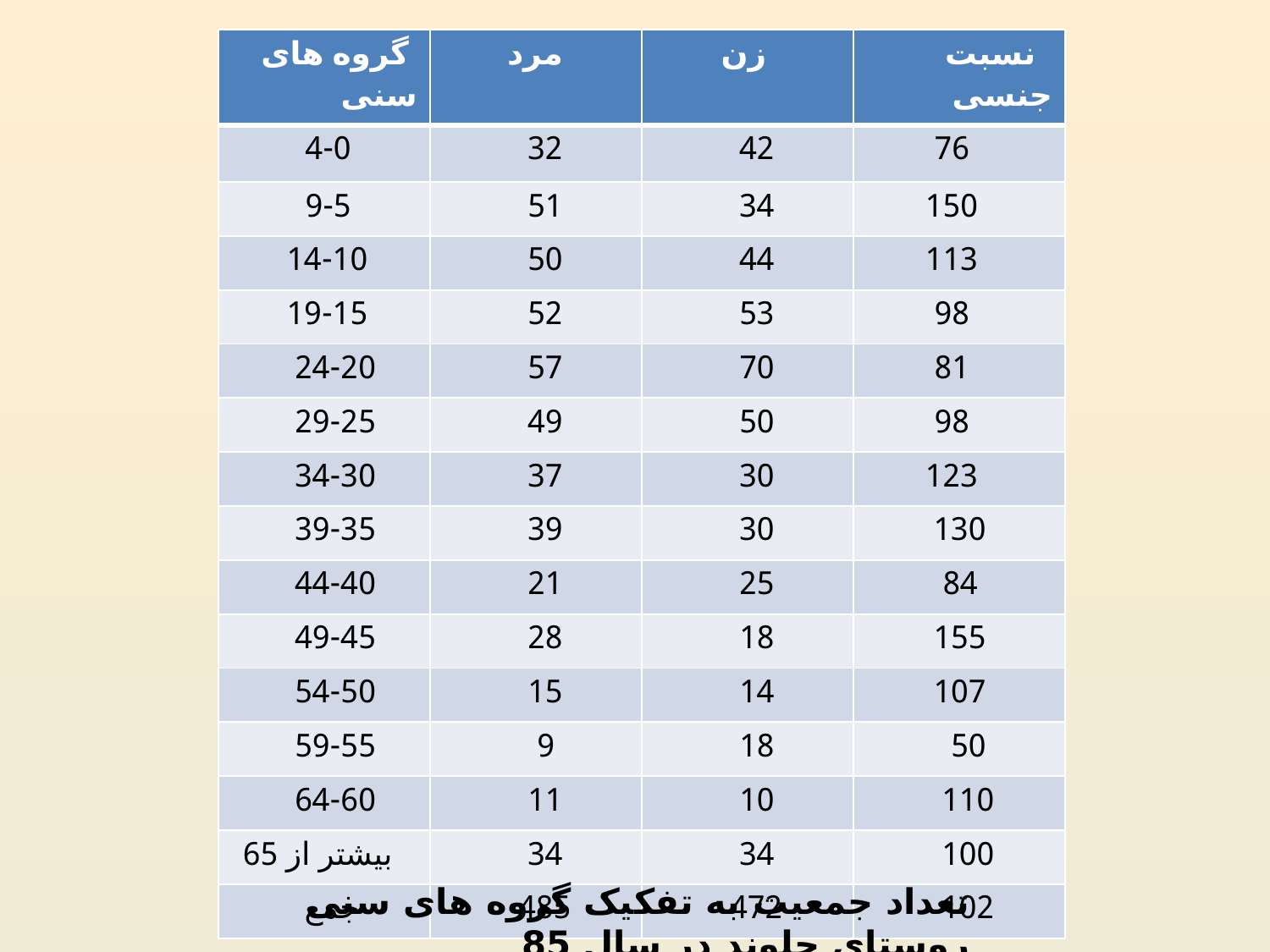

| گروه های سنی | مرد | زن | نسبت جنسی |
| --- | --- | --- | --- |
| 4-0 | 32 | 42 | 76 |
| 9-5 | 51 | 34 | 150 |
| 14-10 | 50 | 44 | 113 |
| 19-15 | 52 | 53 | 98 |
| 24-20 | 57 | 70 | 81 |
| 29-25 | 49 | 50 | 98 |
| 34-30 | 37 | 30 | 123 |
| 39-35 | 39 | 30 | 130 |
| 44-40 | 21 | 25 | 84 |
| 49-45 | 28 | 18 | 155 |
| 54-50 | 15 | 14 | 107 |
| 59-55 | 9 | 18 | 50 |
| 64-60 | 11 | 10 | 110 |
| بیشتر از 65 | 34 | 34 | 100 |
| جمع | 485 | 472 | 102 |
تعداد جمعیت به تفکیک گروه های سنی روستای چلوند در سال 85